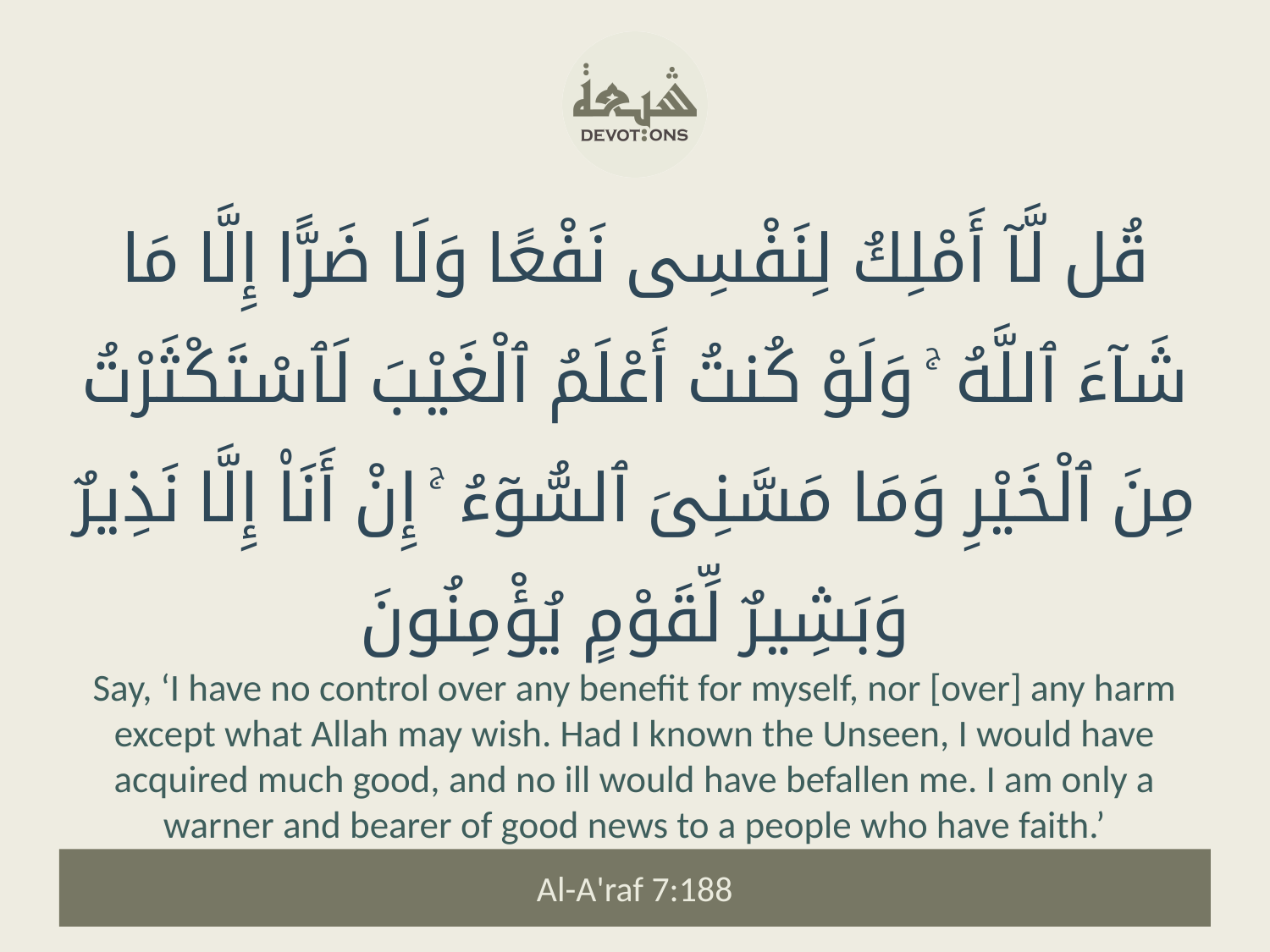

قُل لَّآ أَمْلِكُ لِنَفْسِى نَفْعًا وَلَا ضَرًّا إِلَّا مَا شَآءَ ٱللَّهُ ۚ وَلَوْ كُنتُ أَعْلَمُ ٱلْغَيْبَ لَٱسْتَكْثَرْتُ مِنَ ٱلْخَيْرِ وَمَا مَسَّنِىَ ٱلسُّوٓءُ ۚ إِنْ أَنَا۠ إِلَّا نَذِيرٌ وَبَشِيرٌ لِّقَوْمٍ يُؤْمِنُونَ
Say, ‘I have no control over any benefit for myself, nor [over] any harm except what Allah may wish. Had I known the Unseen, I would have acquired much good, and no ill would have befallen me. I am only a warner and bearer of good news to a people who have faith.’
Al-A'raf 7:188